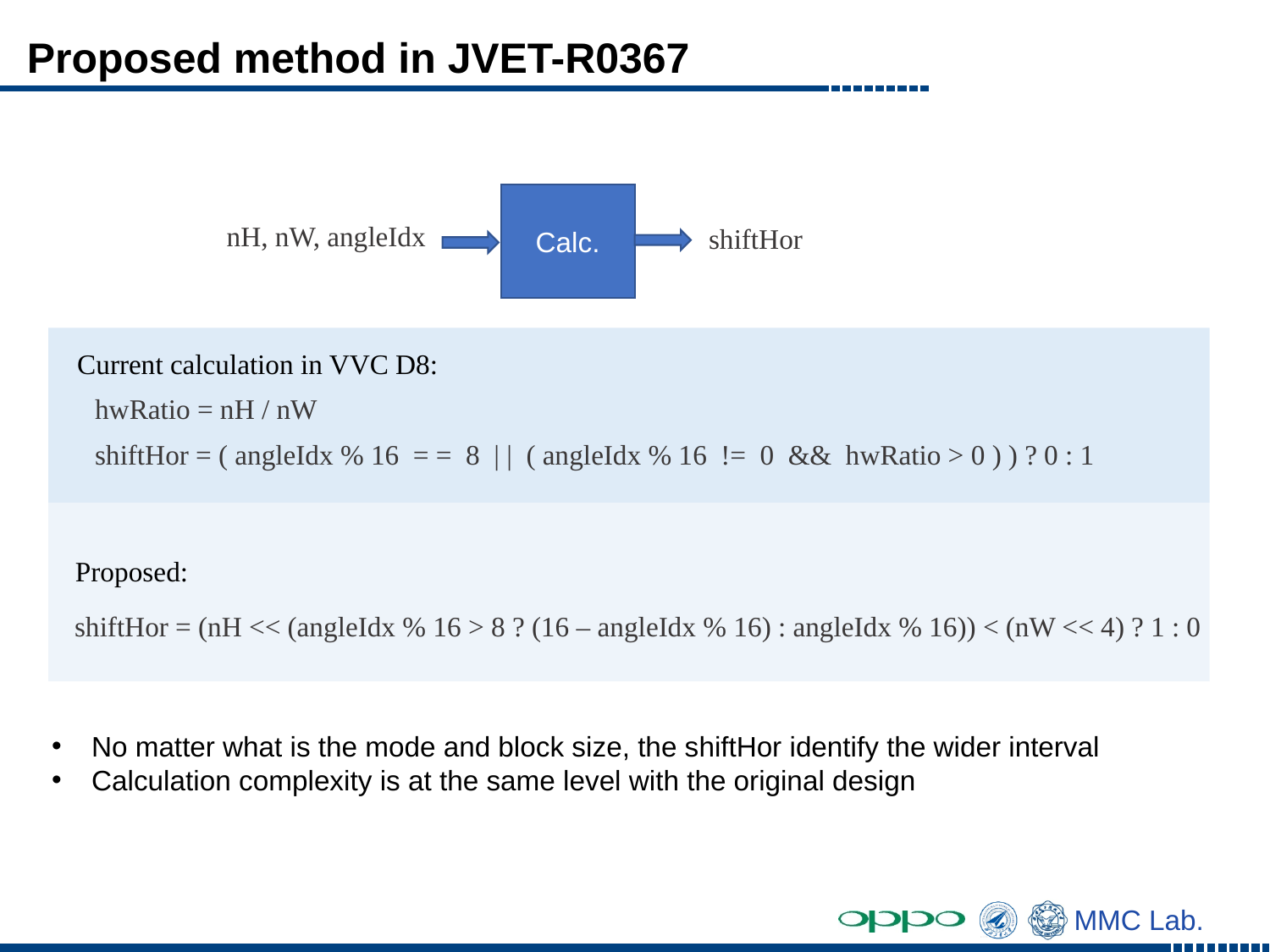

# Proposed method in JVET-R0367
Calc.
nH, nW, angleIdx
shiftHor

Current calculation in VVC D8:
hwRatio = nH / nW
shiftHor = ( angleIdx % 16  = =  8  | |  ( angleIdx % 16  !=  0  &&  hwRatio > 0 ) ) ? 0 : 1

Proposed:
shiftHor = (nH << (angleIdx % 16 > 8 ? (16 – angleIdx % 16) : angleIdx % 16)) < (nW << 4) ? 1 : 0

No matter what is the mode and block size, the shiftHor identify the wider interval
Calculation complexity is at the same level with the original design